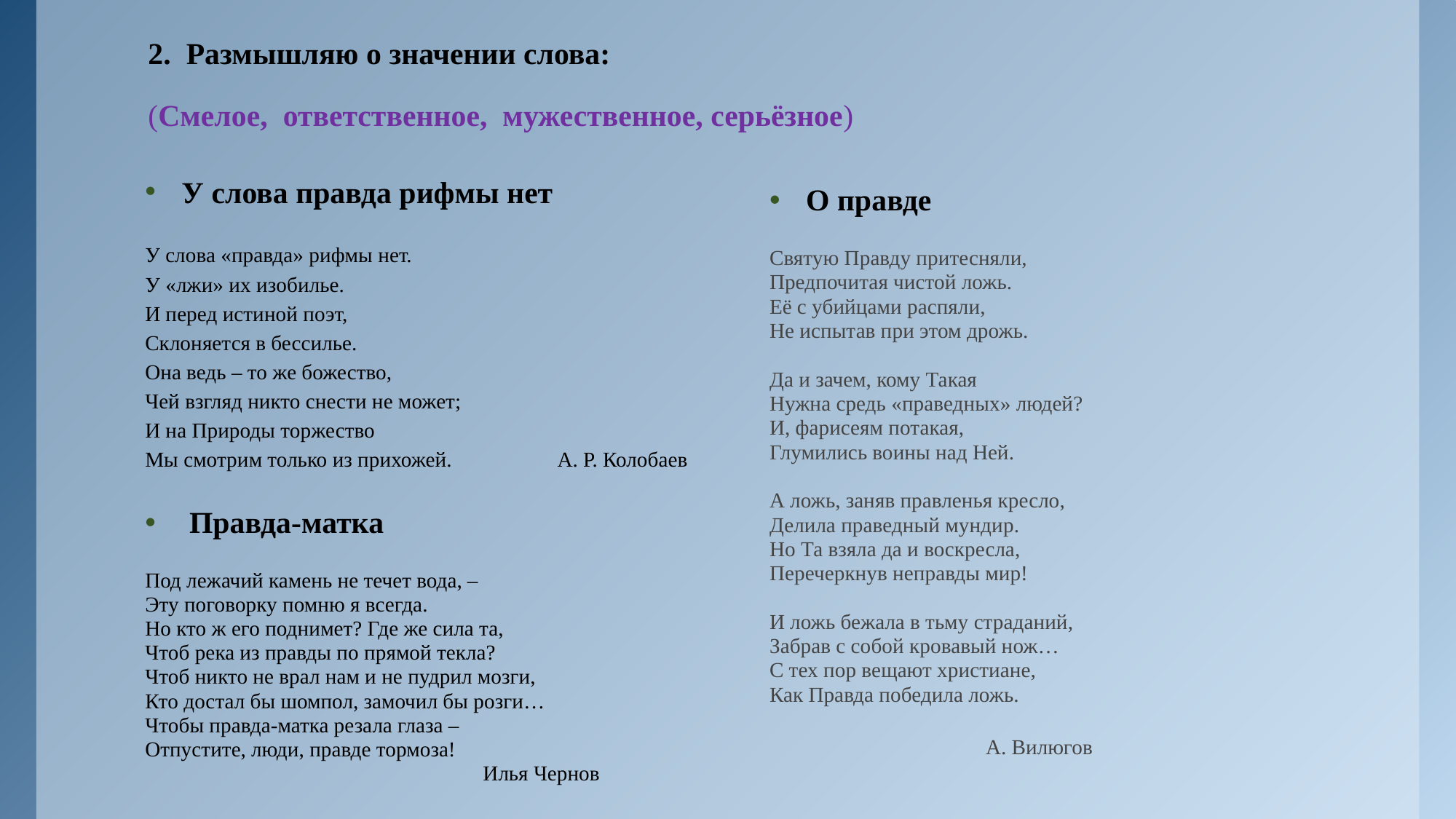

# 2.  Размышляю о значении слова: (Смелое,  ответственное,  мужественное, серьёзное)
У слова правда рифмы нет
У слова «правда» рифмы нет.
У «лжи» их изобилье.
И перед истиной поэт,
Склоняется в бессилье.
Она ведь – то же божество,
Чей взгляд никто снести не может;
И на Природы торжество
Мы смотрим только из прихожей.                    А. Р. Колобаев
 Правда-матка
Под лежачий камень не течет вода, –
Эту поговорку помню я всегда.
Но кто ж его поднимет? Где же сила та,
Чтоб река из правды по прямой текла?
Чтоб никто не врал нам и не пудрил мозги,
Кто достал бы шомпол, замочил бы розги…
Чтобы правда-матка резала глаза –
Отпустите, люди, правде тормоза!
                                                                Илья Чернов

О правде
Святую Правду притесняли,
Предпочитая чистой ложь.
Её с убийцами распяли,
Не испытав при этом дрожь.
Да и зачем, кому Такая
Нужна средь «праведных» людей?
И, фарисеям потакая,
Глумились воины над Ней.
А ложь, заняв правленья кресло,
Делила праведный мундир.
Но Та взяла да и воскресла,
Перечеркнув неправды мир!
И ложь бежала в тьму страданий,
Забрав с собой кровавый нож…
С тех пор вещают христиане,
Как Правда победила ложь.
                                         А. Вилюгов